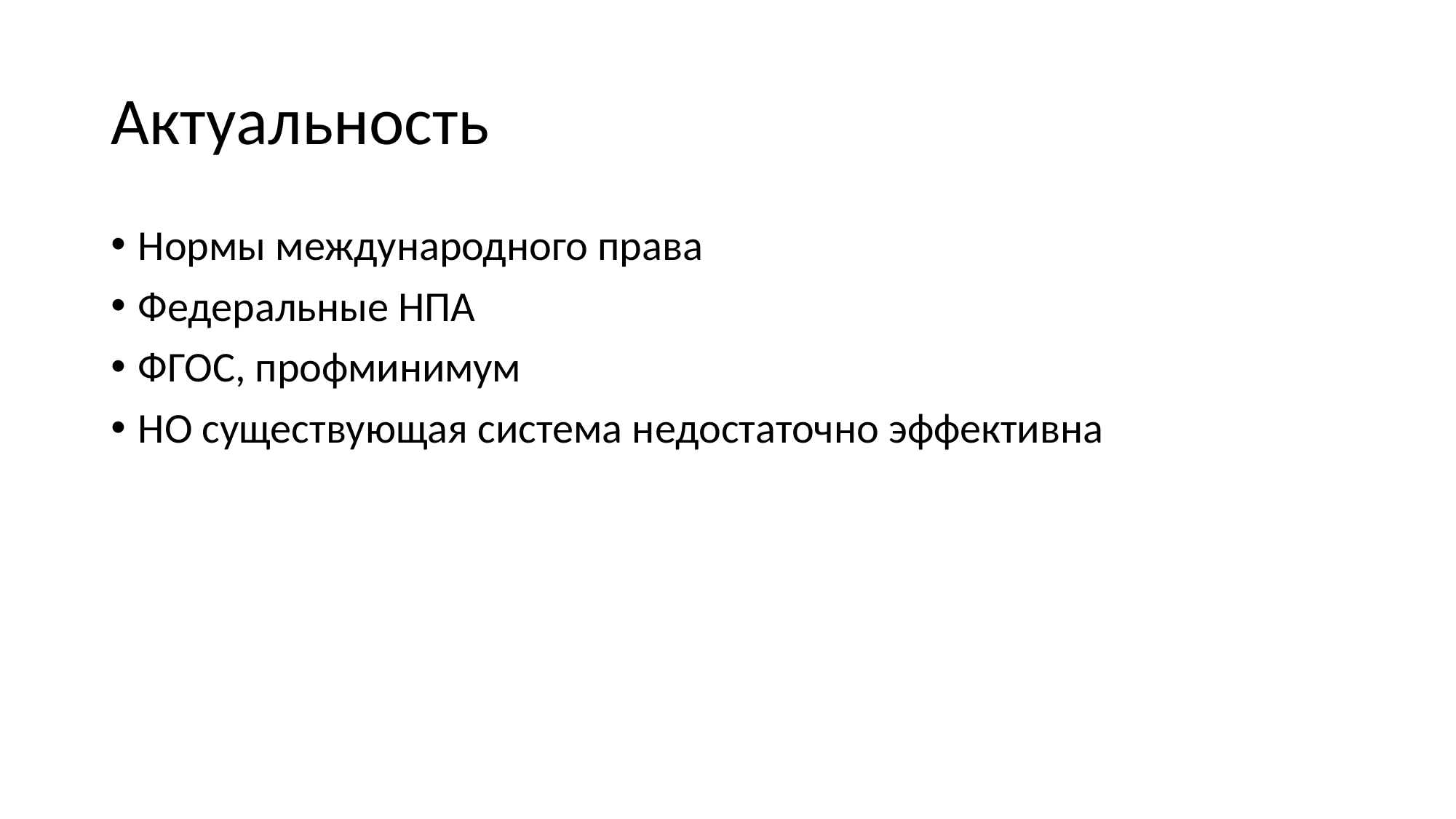

# Актуальность
Нормы международного права
Федеральные НПА
ФГОС, профминимум
НО существующая система недостаточно эффективна